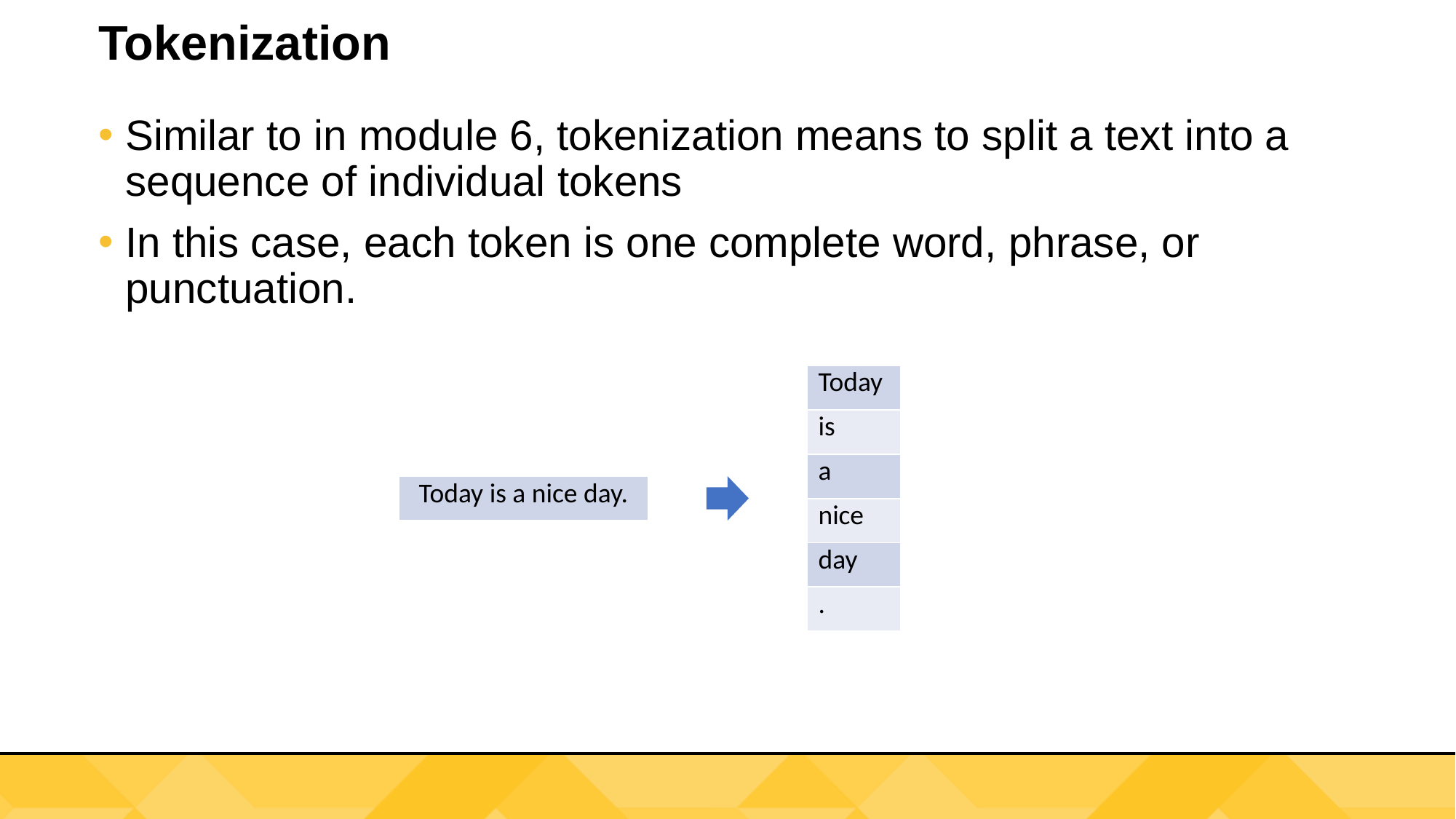

# Tokenization
Similar to in module 6, tokenization means to split a text into a sequence of individual tokens
In this case, each token is one complete word, phrase, or punctuation.
| Today |
| --- |
| is |
| a |
| nice |
| day |
| . |
| Today is a nice day. |
| --- |